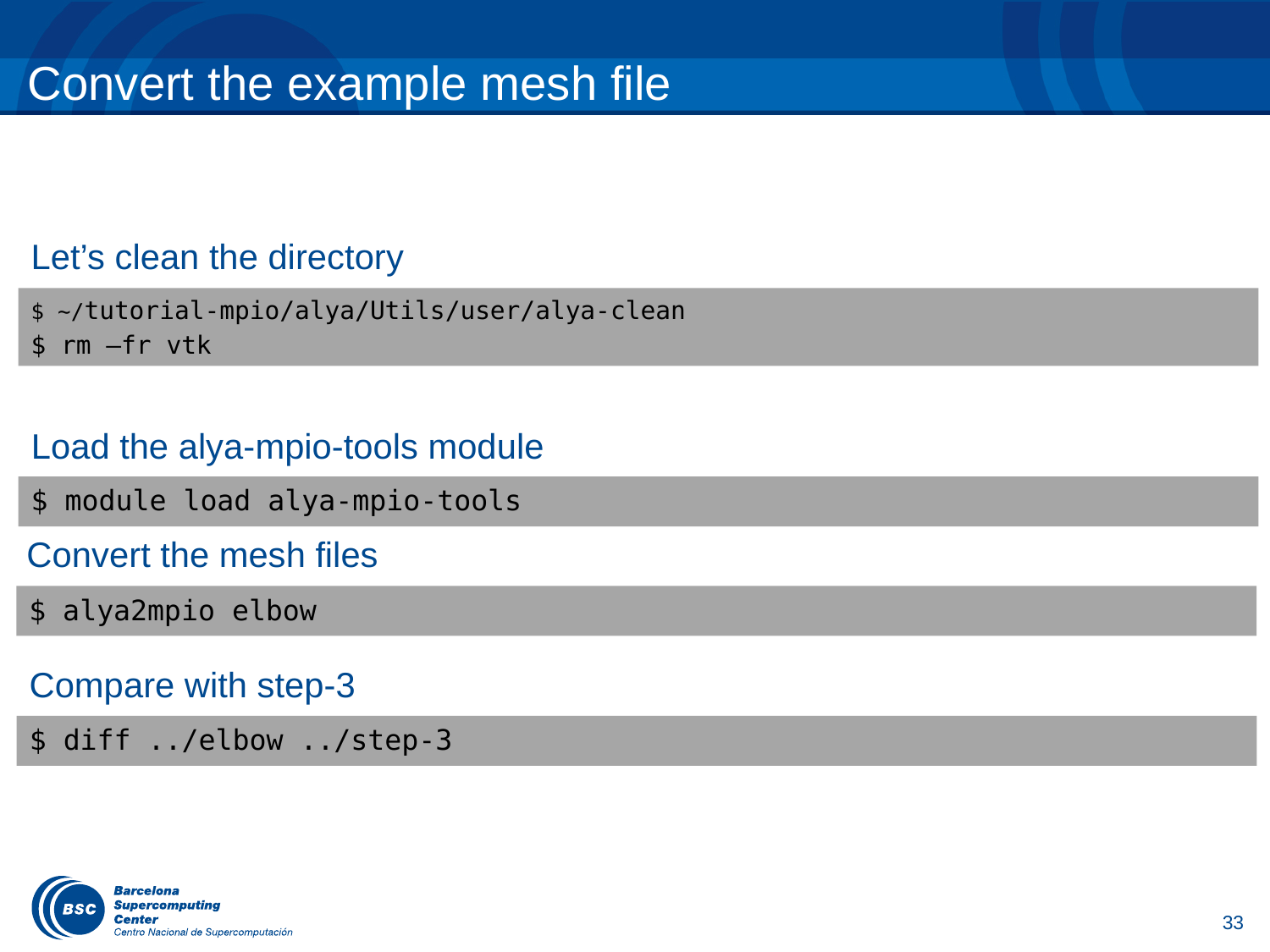

# Convert the example mesh file
Let’s clean the directory
$ ~/tutorial-mpio/alya/Utils/user/alya-clean
$ rm –fr vtk
Load the alya-mpio-tools module
$ module load alya-mpio-tools

Convert the mesh files
$ alya2mpio elbow
Compare with step-3
$ diff ../elbow ../step-3
33